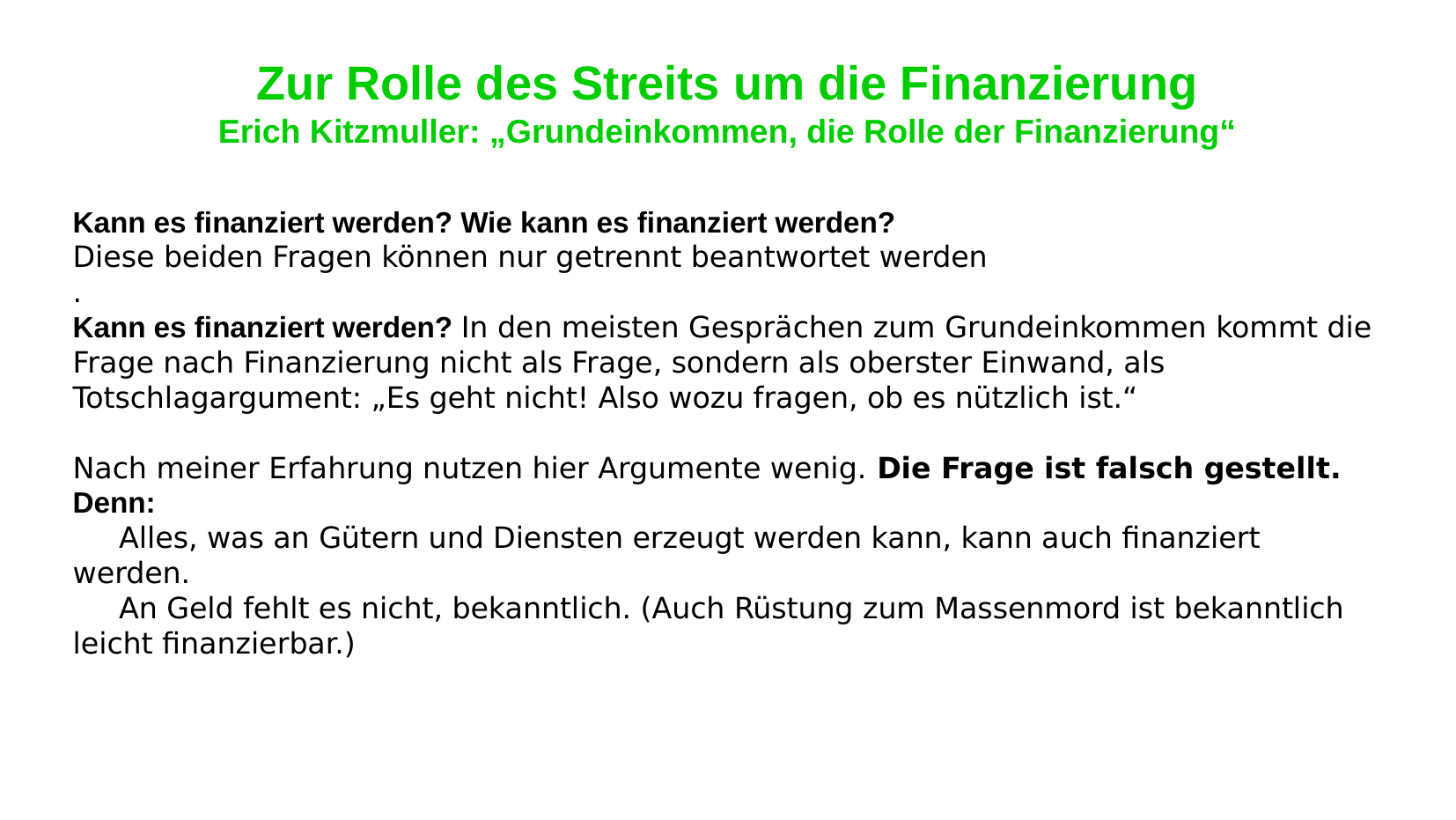

# Zur Rolle des Streits um die Finanzierung Erich Kitzmuller: „Grundeinkommen, die Rolle der Finanzierung“
Kann es finanziert werden? Wie kann es finanziert werden?
Diese beiden Fragen können nur getrennt beantwortet werden
.
Kann es finanziert werden? In den meisten Gesprächen zum Grundeinkommen kommt die Frage nach Finanzierung nicht als Frage, sondern als oberster Einwand, als Totschlagargument: „Es geht nicht! Also wozu fragen, ob es nützlich ist.“

Nach meiner Erfahrung nutzen hier Argumente wenig. Die Frage ist falsch gestellt.
Denn:
     Alles, was an Gütern und Diensten erzeugt werden kann, kann auch finanziert  werden.
     An Geld fehlt es nicht, bekanntlich. (Auch Rüstung zum Massenmord ist bekanntlich leicht finanzierbar.)